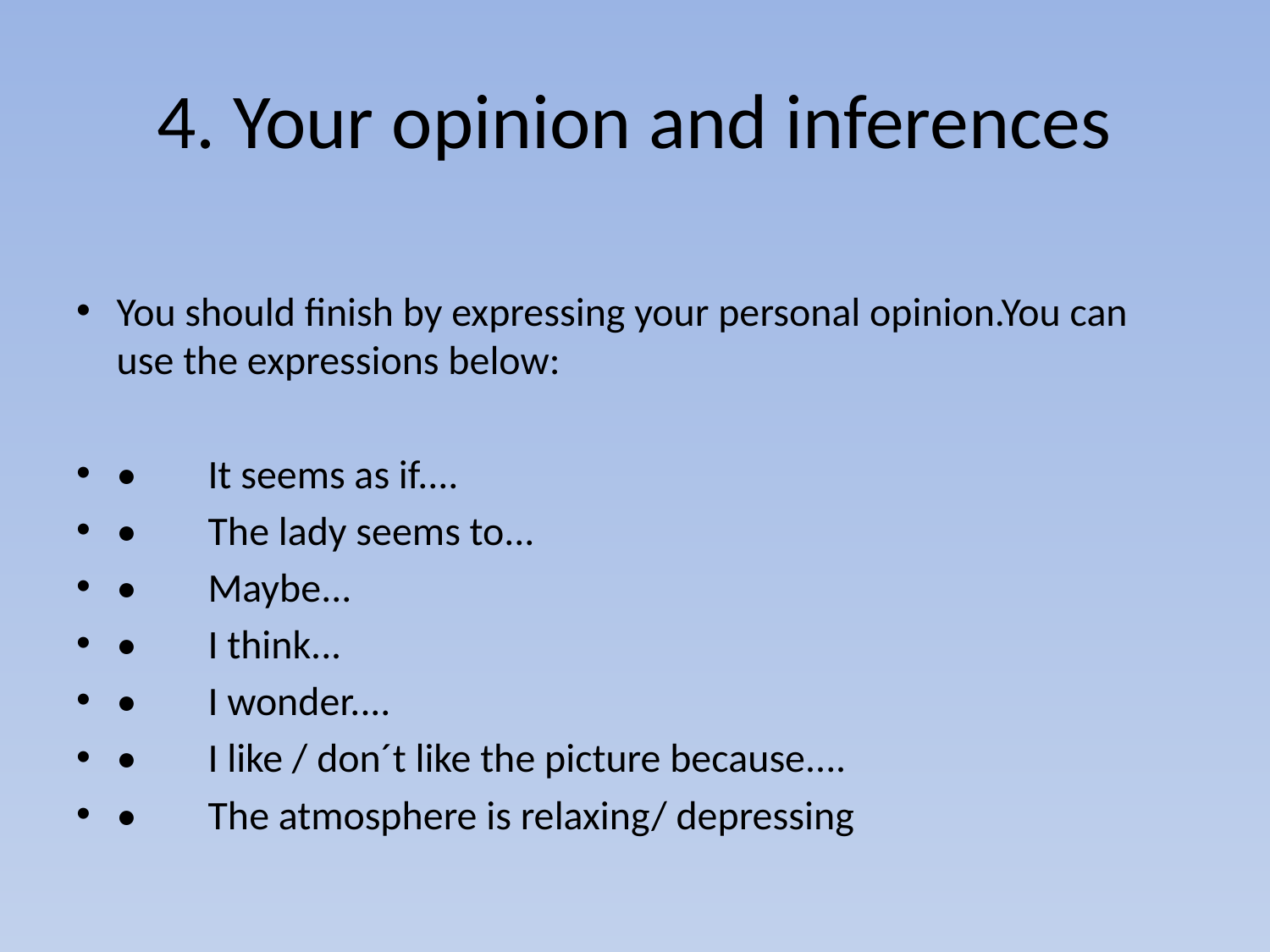

# 4. Your opinion and inferences

You should finish by expressing your personal opinion.You can use the expressions below:

•	It seems as if....
•	The lady seems to...
•	Maybe...
•	I think...
•	I wonder....
•	I like / don´t like the picture because....
•	The atmosphere is relaxing/ depressing